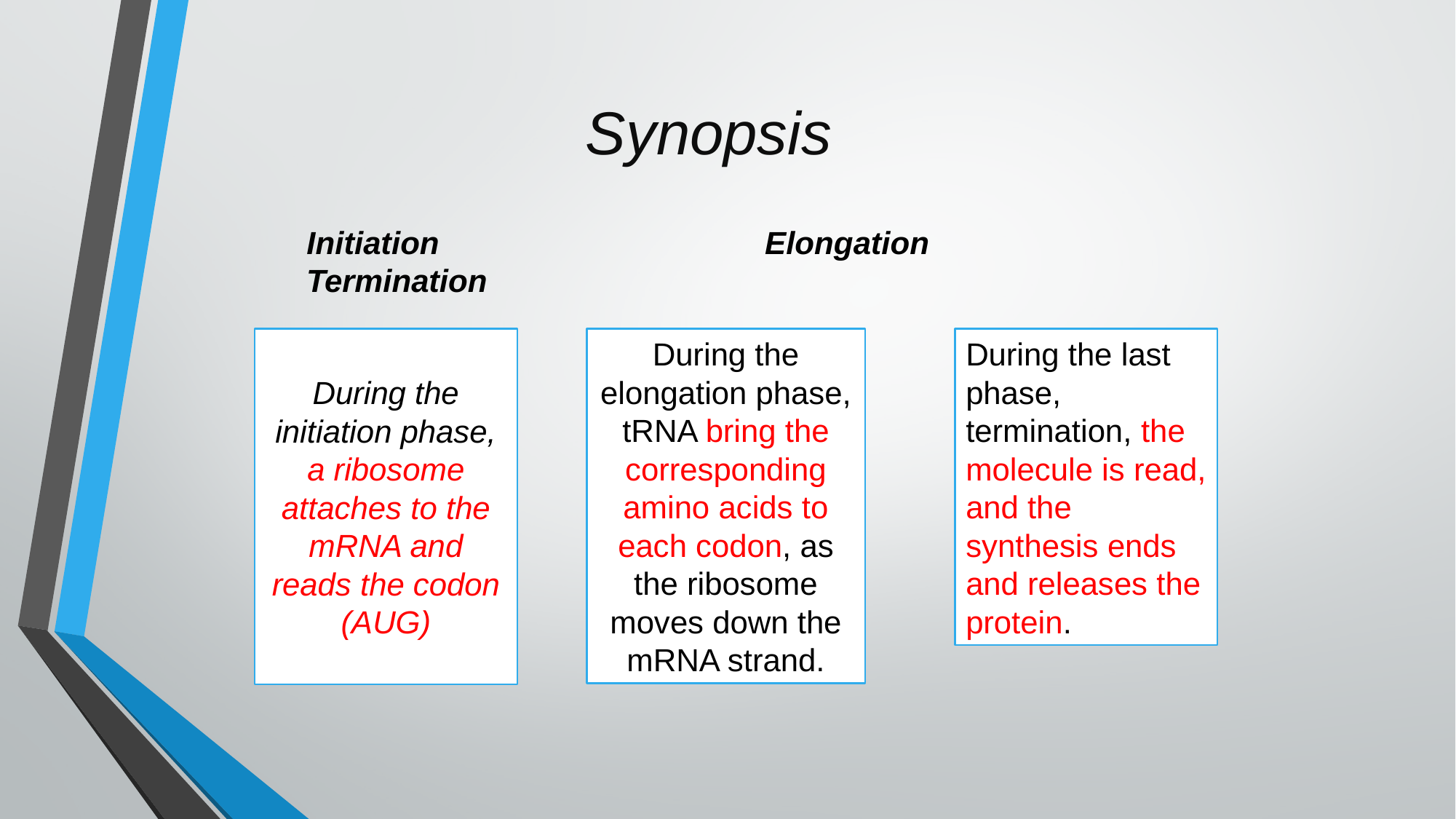

# Synopsis
      Initiation	                                 Elongation	                            Termination
During the initiation phase, a ribosome attaches to the mRNA and reads the codon (AUG)
During the elongation phase, tRNA bring the corresponding amino acids to each codon, as the ribosome moves down the mRNA strand.
During the last phase, termination, the molecule is read, and the synthesis ends and releases the protein.